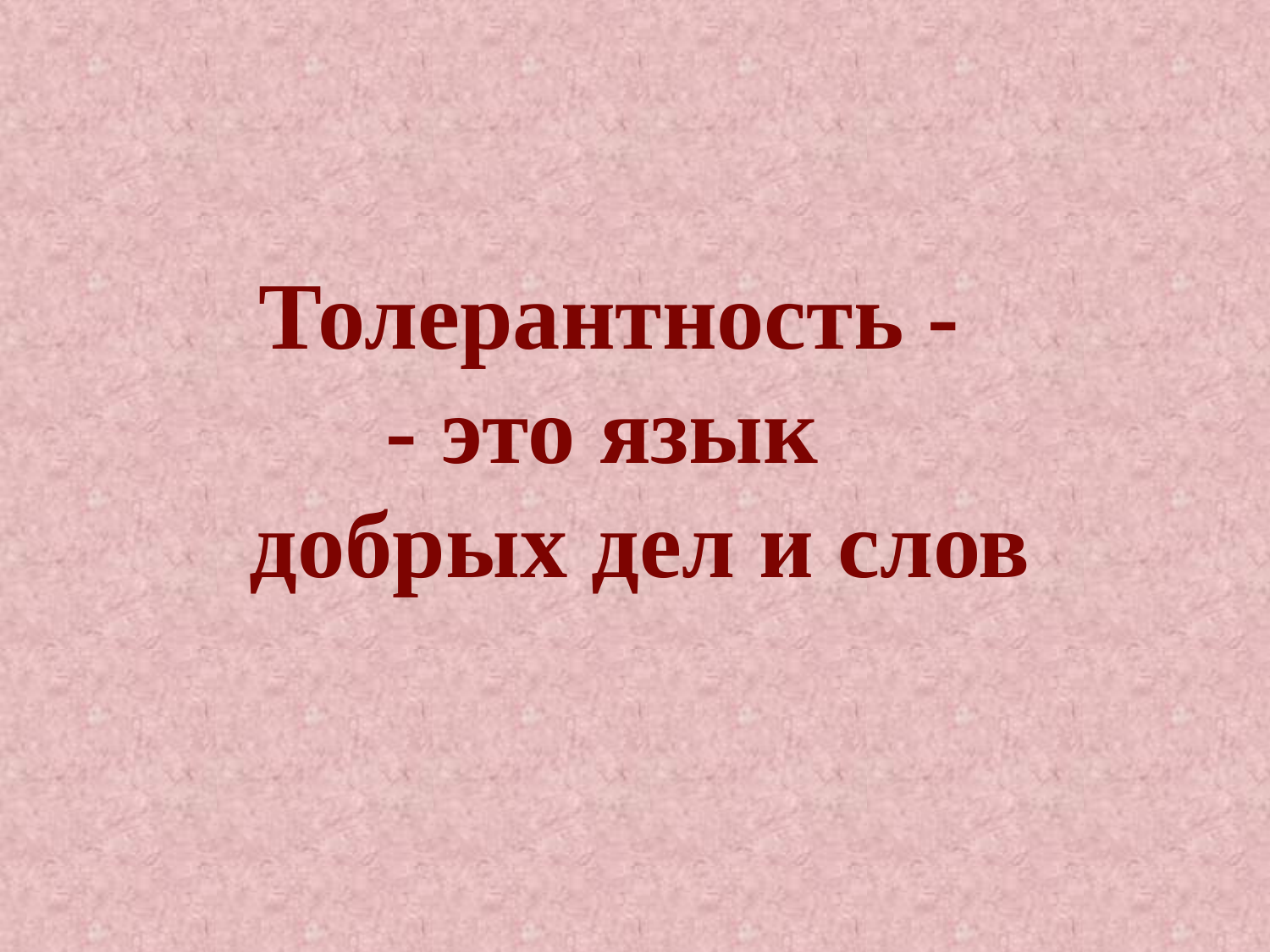

Толерантность -
- это язык
добрых дел и слов